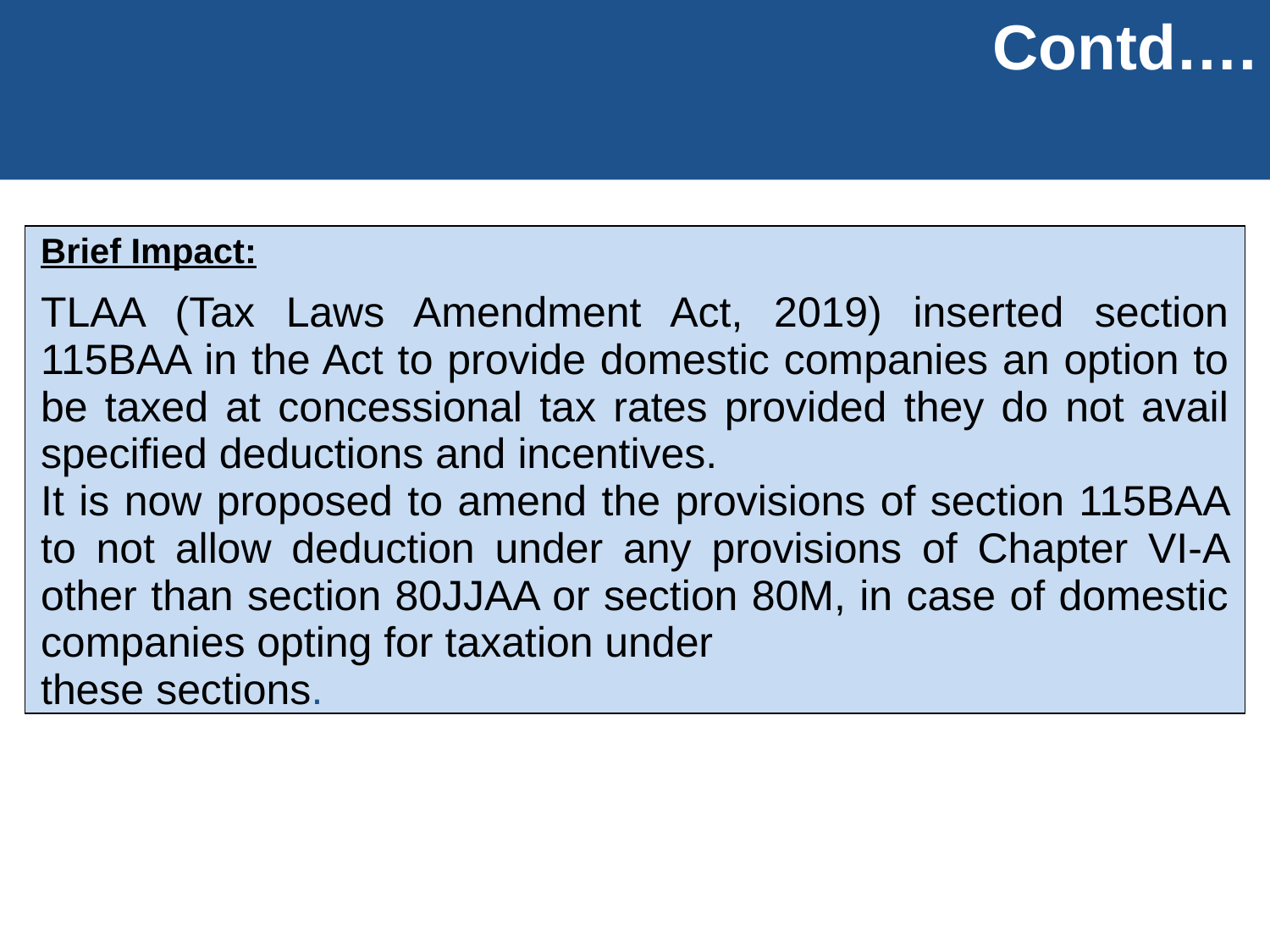

Contd….
#
| Brief Impact: TLAA (Tax Laws Amendment Act, 2019) inserted section 115BAA in the Act to provide domestic companies an option to be taxed at concessional tax rates provided they do not avail specified deductions and incentives. It is now proposed to amend the provisions of section 115BAA to not allow deduction under any provisions of Chapter VI-A other than section 80JJAA or section 80M, in case of domestic companies opting for taxation under these sections. |
| --- |
40